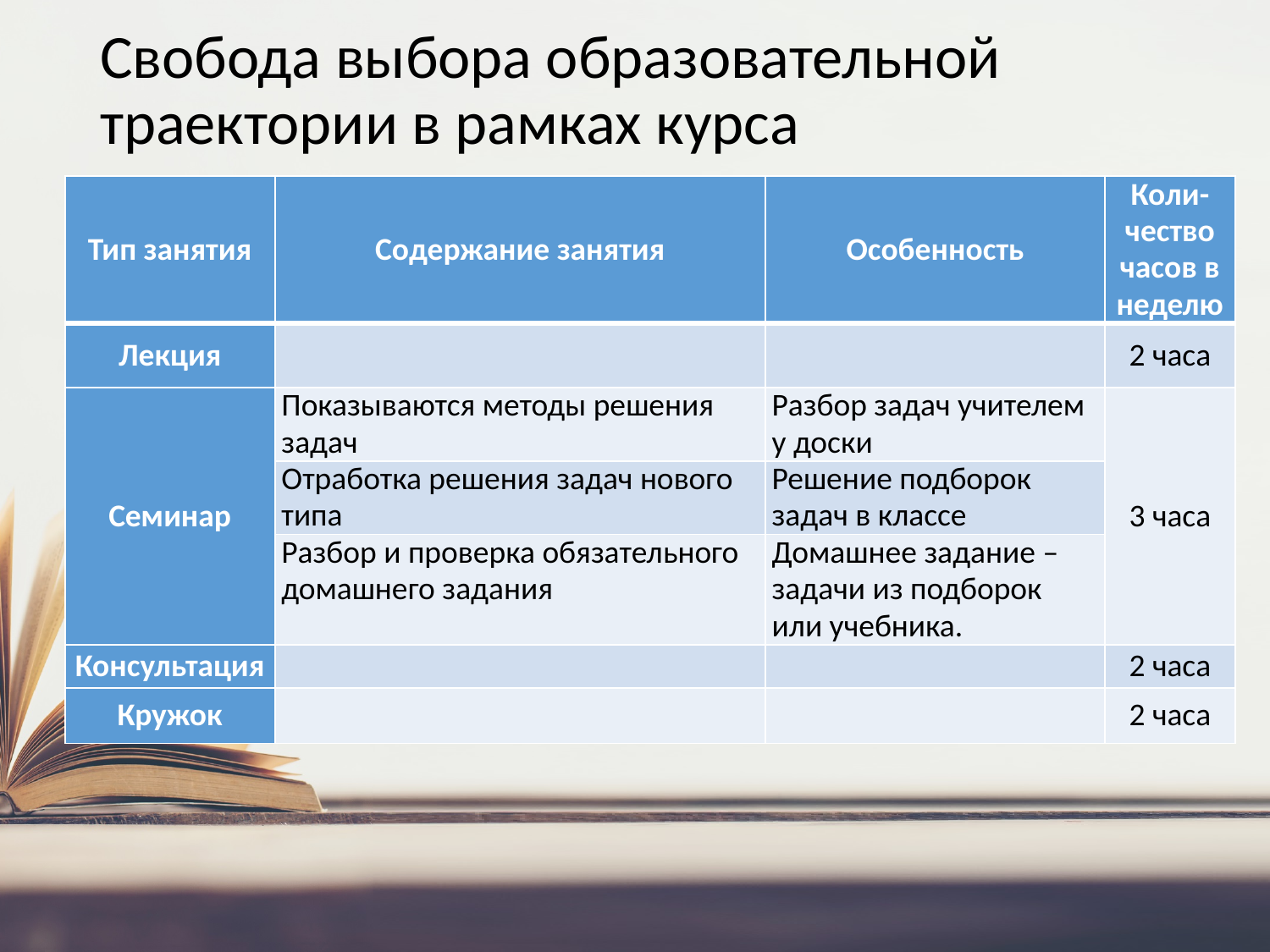

# Свобода выбора образовательной траектории в рамках курса
| Тип занятия | Содержание занятия | Особенность | Коли-чество часов в неделю |
| --- | --- | --- | --- |
| Лекция |  |  | 2 часа |
| Семинар | Показываются методы решения задач | Разбор задач учителем у доски | 3 часа |
|  | Отработка решения задач нового типа | Решение подборок задач в классе |  |
|  | Разбор и проверка обязательного домашнего задания | Домашнее задание – задачи из подборок или учебника. |  |
| Консультация |  |  | 2 часа |
| Кружок |  |  | 2 часа |